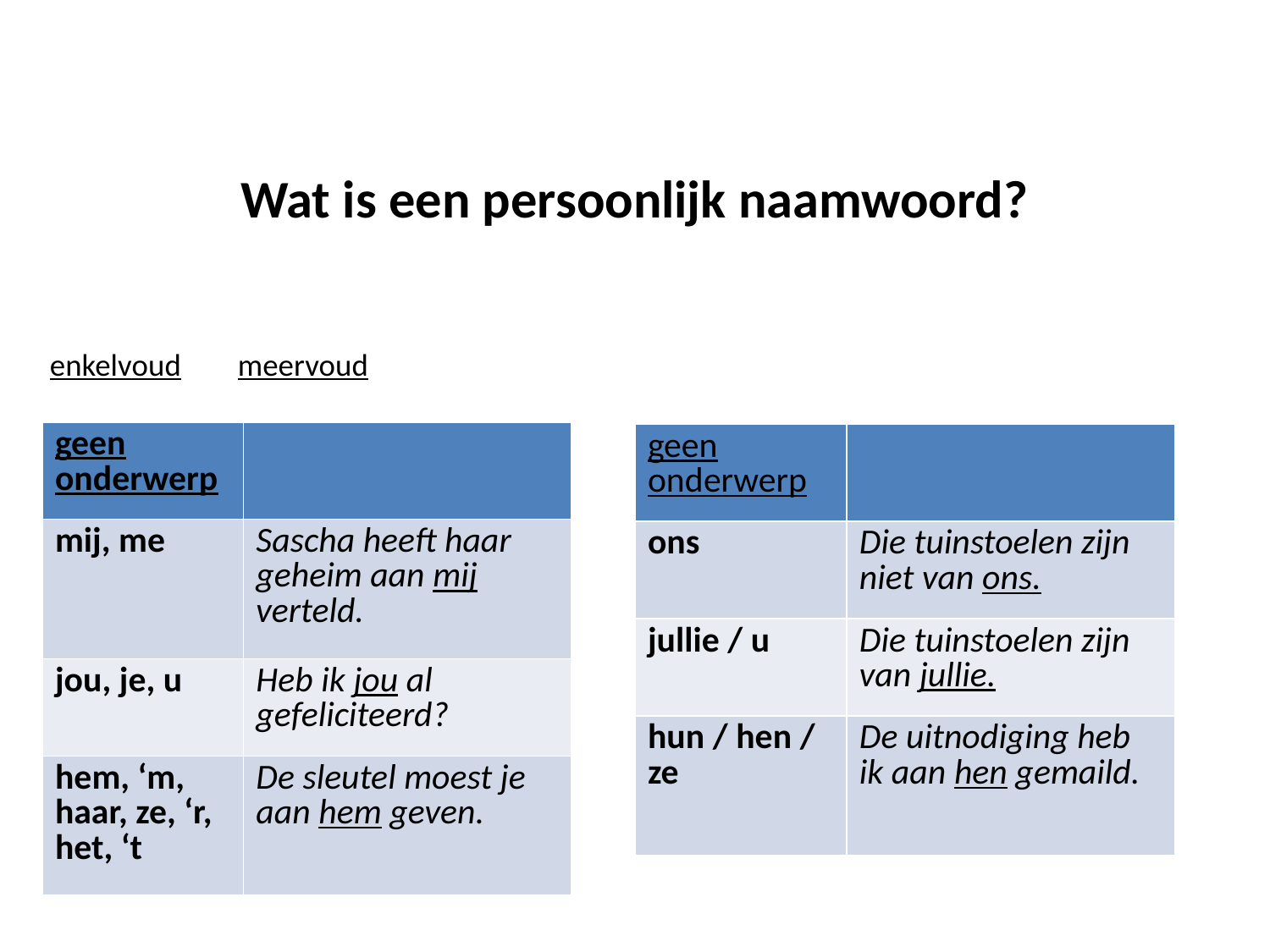

# Wat is een persoonlijk naamwoord?

enkelvoud 				meervoud

| geen onderwerp |  |
| --- | --- |
| mij, me | Sascha heeft haar geheim aan mij verteld. |
| jou, je, u | Heb ik jou al gefeliciteerd? |
| hem, ‘m, haar, ze, ‘r, het, ‘t | De sleutel moest je aan hem geven. |
| geen onderwerp |  |
| --- | --- |
| ons | Die tuinstoelen zijn niet van ons. |
| jullie / u | Die tuinstoelen zijn van jullie. |
| hun / hen / ze | De uitnodiging heb ik aan hen gemaild. |